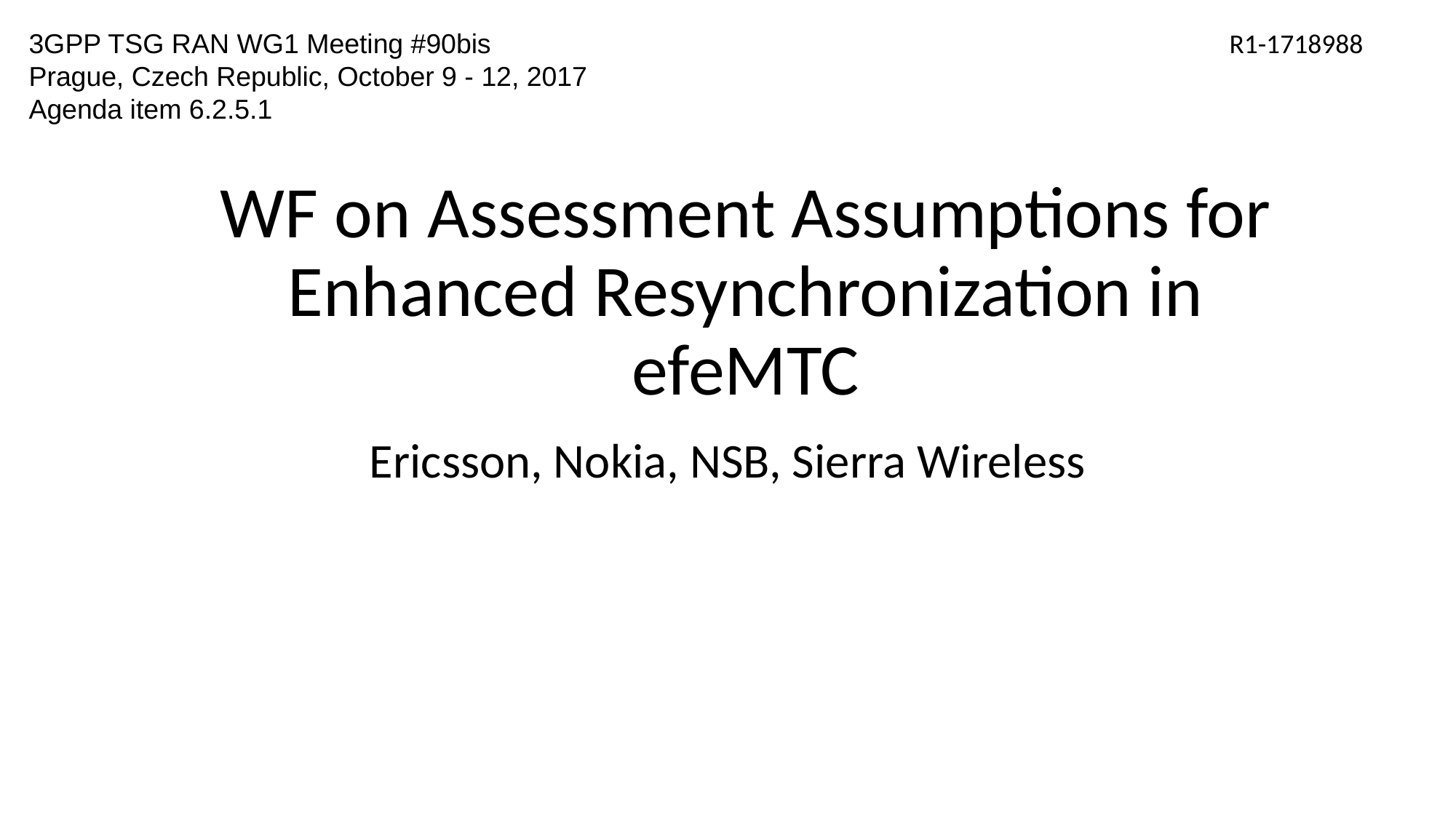

3GPP TSG RAN WG1 Meeting #90bis							R1-1718988
Prague, Czech Republic, October 9 - 12, 2017
Agenda item 6.2.5.1
# WF on Assessment Assumptions for Enhanced Resynchronization in efeMTC
Ericsson, Nokia, NSB, Sierra Wireless